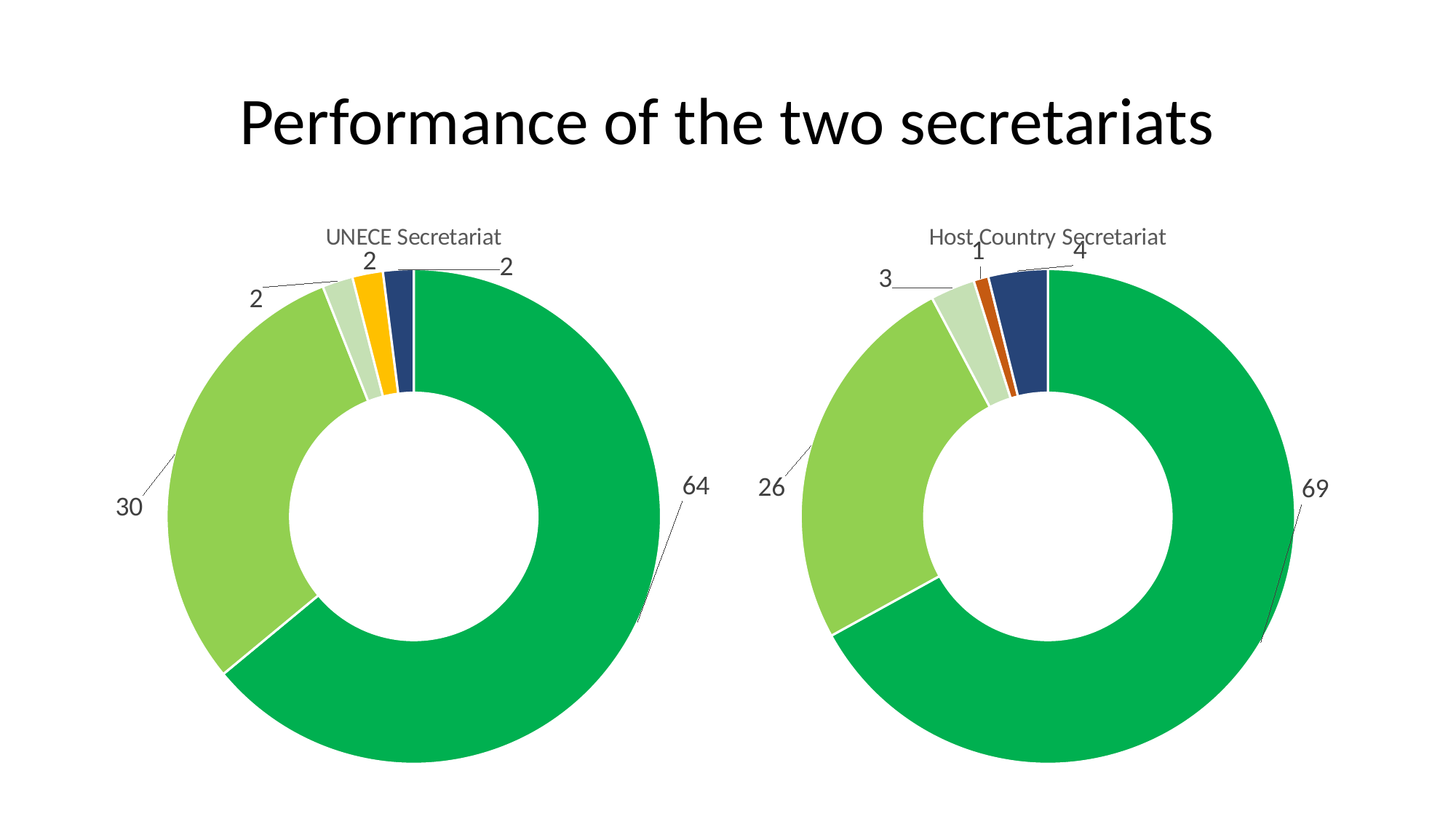

# Performance of the two secretariats

### Chart: UNECE Secretariat

| Category |  |
|---|---|
| All things considered, the UNECE secretariat performance in preparing, organizing, and conducting the Nicosia Conference was: - Excellent | 64.0 |
| All things considered, the UNECE secretariat performance in preparing, organizing, and conducting the Nicosia Conference was: - Good | 30.0 |
| All things considered, the UNECE secretariat performance in preparing, organizing, and conducting the Nicosia Conference was: - Fair | 2.0 |
| All things considered, the UNECE secretariat performance in preparing, organizing, and conducting the Nicosia Conference was: - Poor | 0.0 |
| All things considered, the UNECE secretariat performance in preparing, organizing, and conducting the Nicosia Conference was: - No opinion | 2.0 |
| All things considered, the UNECE secretariat performance in preparing, organizing, and conducting the Nicosia Conference was: - Very poor | 0.0 |
| Other (please specify) | 2.0 |

### Chart: Host Country Secretariat

| Category |  |
|---|---|
| All things considered, the UNECE secretariat performance in preparing, organizing, and conducting the Nicosia Conference was: - Excellent | 69.0 |
| All things considered, the UNECE secretariat performance in preparing, organizing, and conducting the Nicosia Conference was: - Good | 26.0 |
| All things considered, the UNECE secretariat performance in preparing, organizing, and conducting the Nicosia Conference was: - Fair | 3.0 |
| All things considered, the UNECE secretariat performance in preparing, organizing, and conducting the Nicosia Conference was: - Poor | 0.0 |
| All things considered, the UNECE secretariat performance in preparing, organizing, and conducting the Nicosia Conference was: - No opinion | 0.0 |
| All things considered, the UNECE secretariat performance in preparing, organizing, and conducting the Nicosia Conference was: - Very poor | 1.0 |
| Other (please specify) | 4.0 |